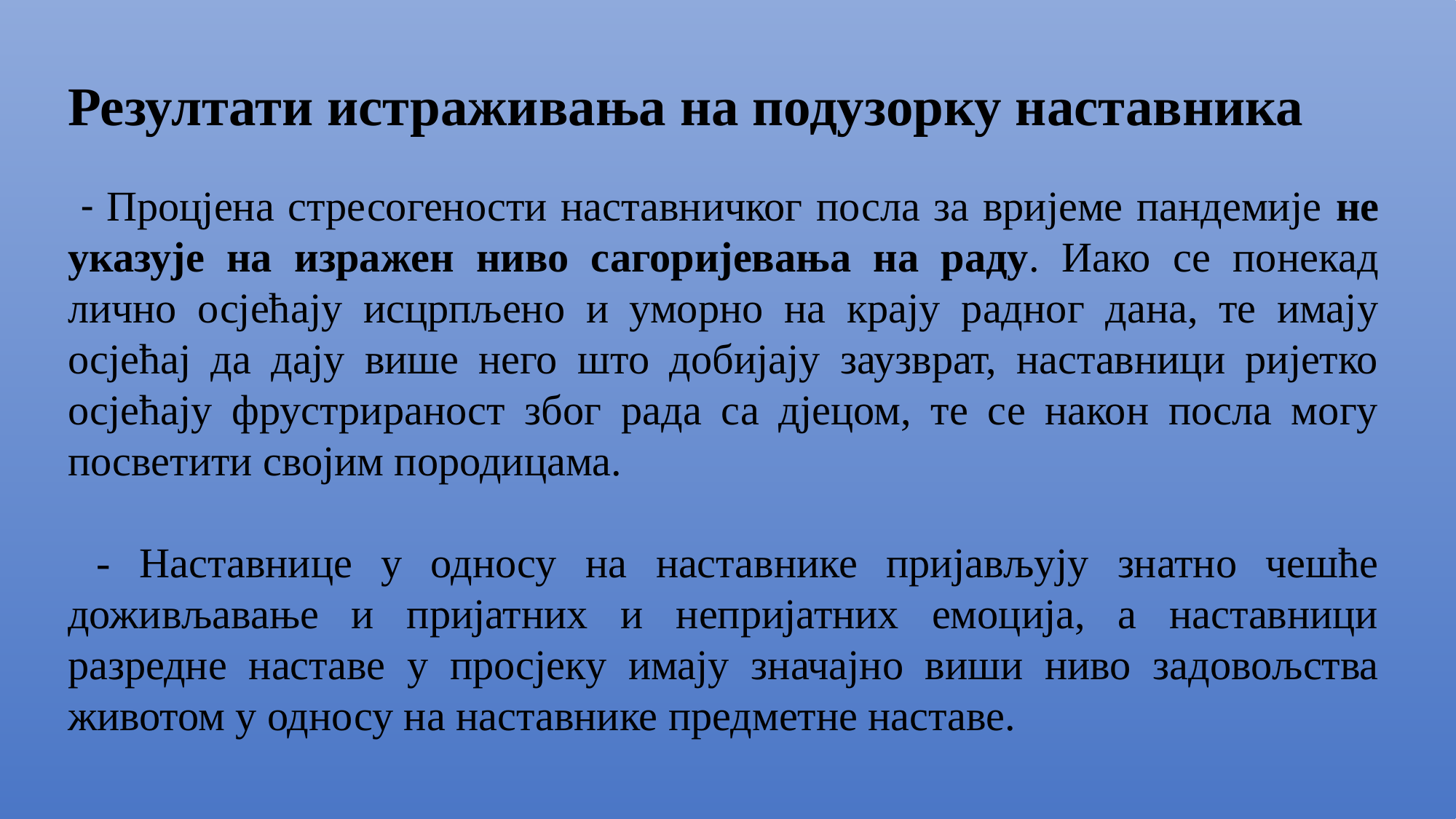

Резултати истраживања на подузорку наставника
 - Процјена стресогености наставничког посла за вријеме пандемије не указује на изражен ниво сагоријевања на раду. Иако се понекад лично осјећају исцрпљено и уморно на крају радног дана, те имају осјећај да дају више него што добијају заузврат, наставници ријетко осјећају фрустрираност због рада са дјецом, те се након посла могу посветити својим породицама.

 - Наставнице у односу на наставнике пријављују знатно чешће доживљавање и пријатних и непријатних емоција, а наставници разредне наставе у просјеку имају значајно виши ниво задовољства животом у односу на наставнике предметне наставе.